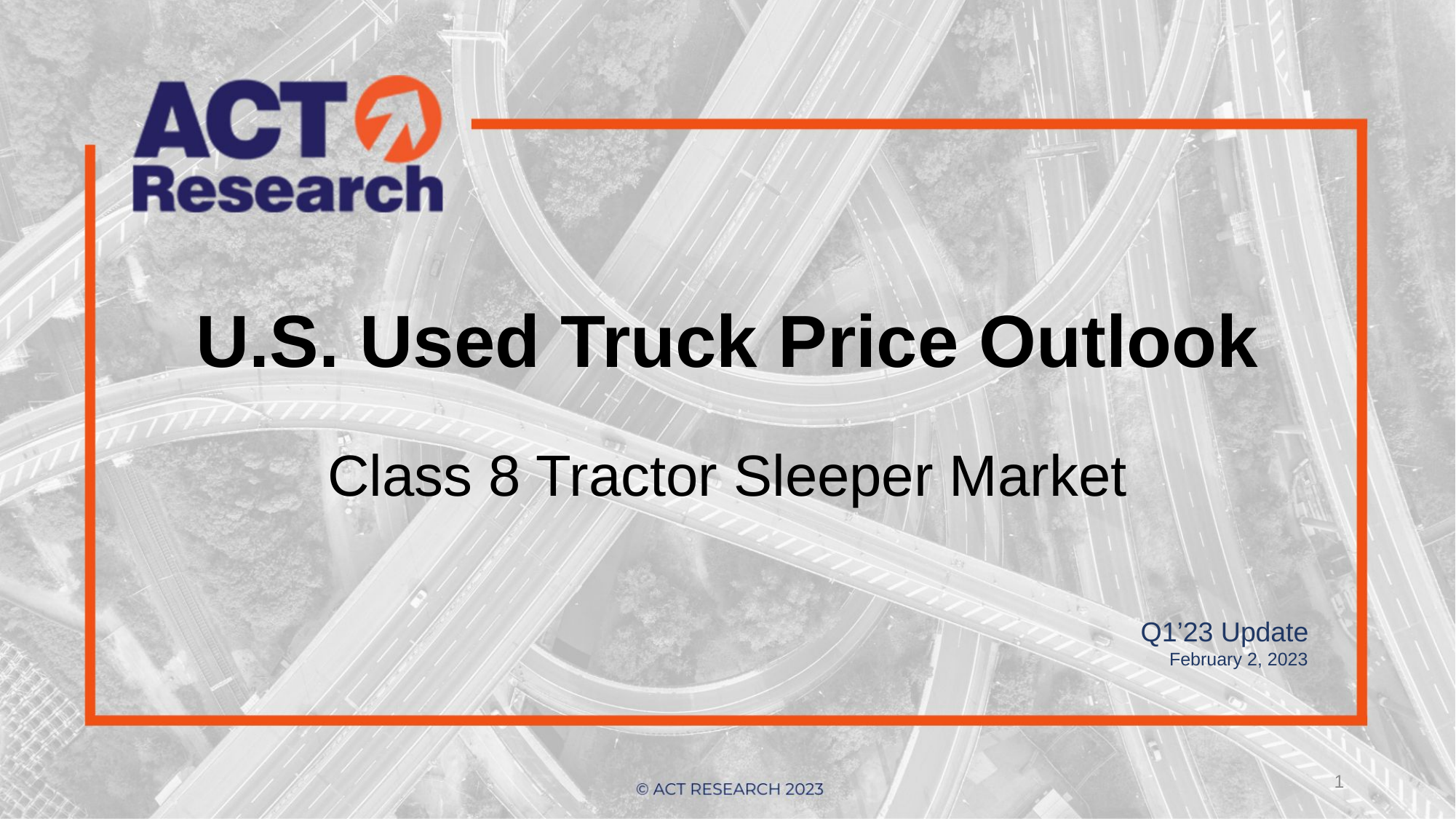

# U.S. Used Truck Price Outlook Class 8 Tractor Sleeper Market

Q1’23 Update
February 2, 2023
1